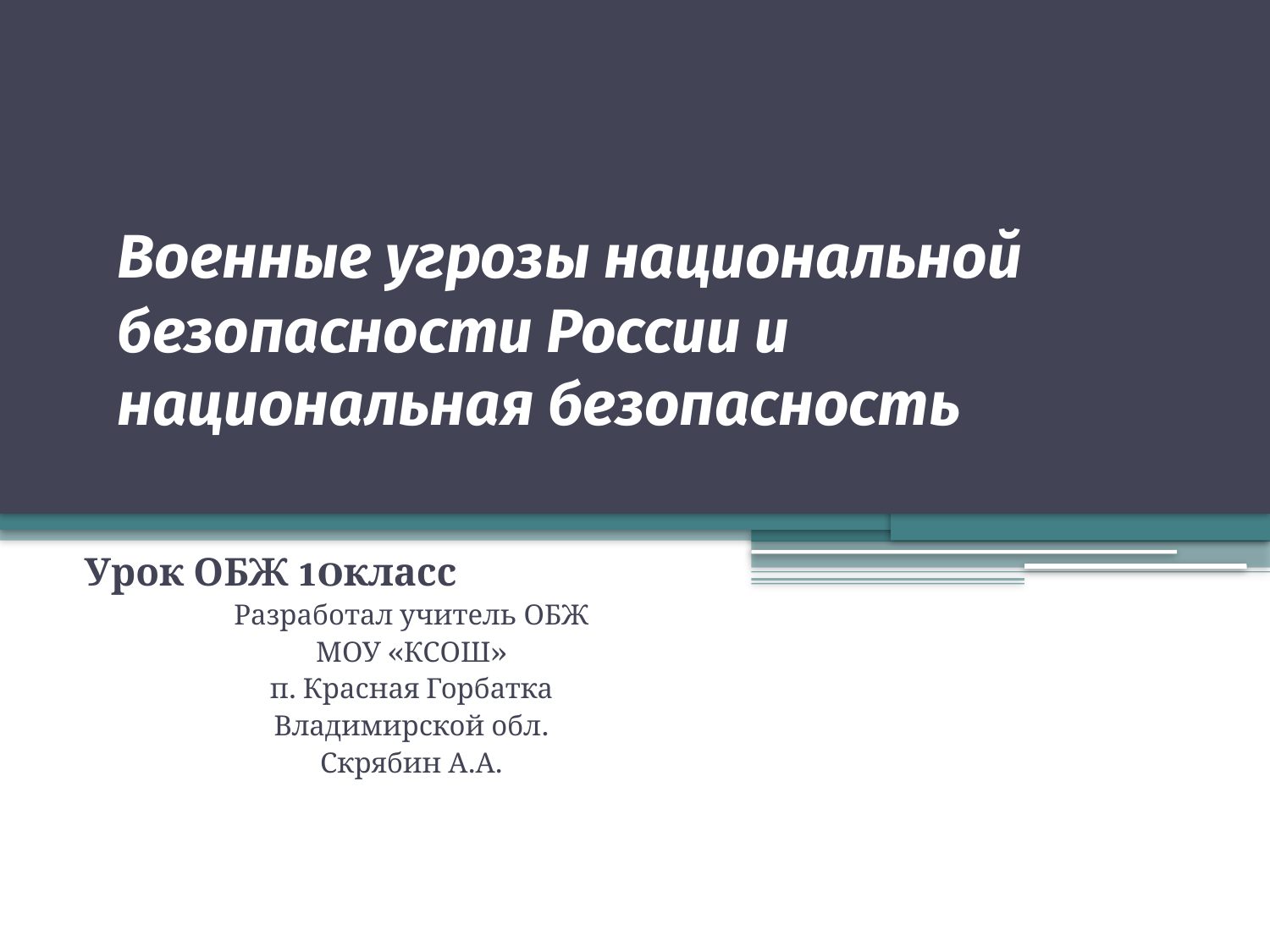

# Военные угрозы национальной безопасности России и национальная безопасность
Урок ОБЖ 10класс
Разработал учитель ОБЖ
МОУ «КСОШ»
п. Красная Горбатка
Владимирской обл.
Скрябин А.А.